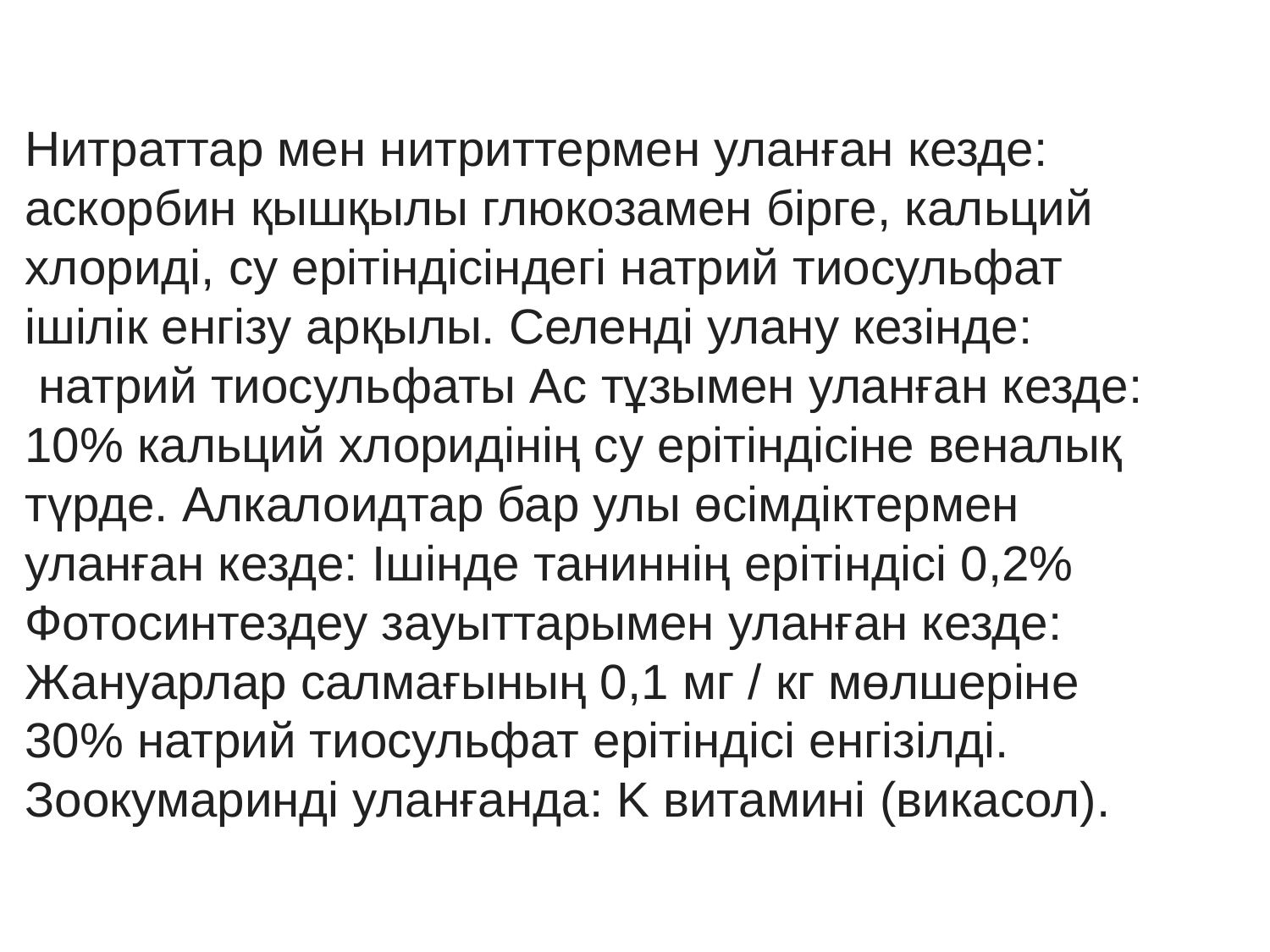

Нитраттар мен нитриттермен уланған кезде: аскорбин қышқылы глюкозамен бірге, кальций хлориді, су ерітіндісіндегі натрий тиосульфат ішілік енгізу арқылы. Селенді улану кезінде:  натрий тиосульфаты Ас тұзымен уланған кезде: 10% кальций хлоридінің су ерітіндісіне веналық түрде. Алкалоидтар бар улы өсімдіктермен уланған кезде: Ішінде таниннің ерітіндісі 0,2% Фотосинтездеу зауыттарымен уланған кезде: Жануарлар салмағының 0,1 мг / кг мөлшеріне 30% натрий тиосульфат ерітіндісі енгізілді. Зоокумаринді уланғанда: K витамині (викасол).